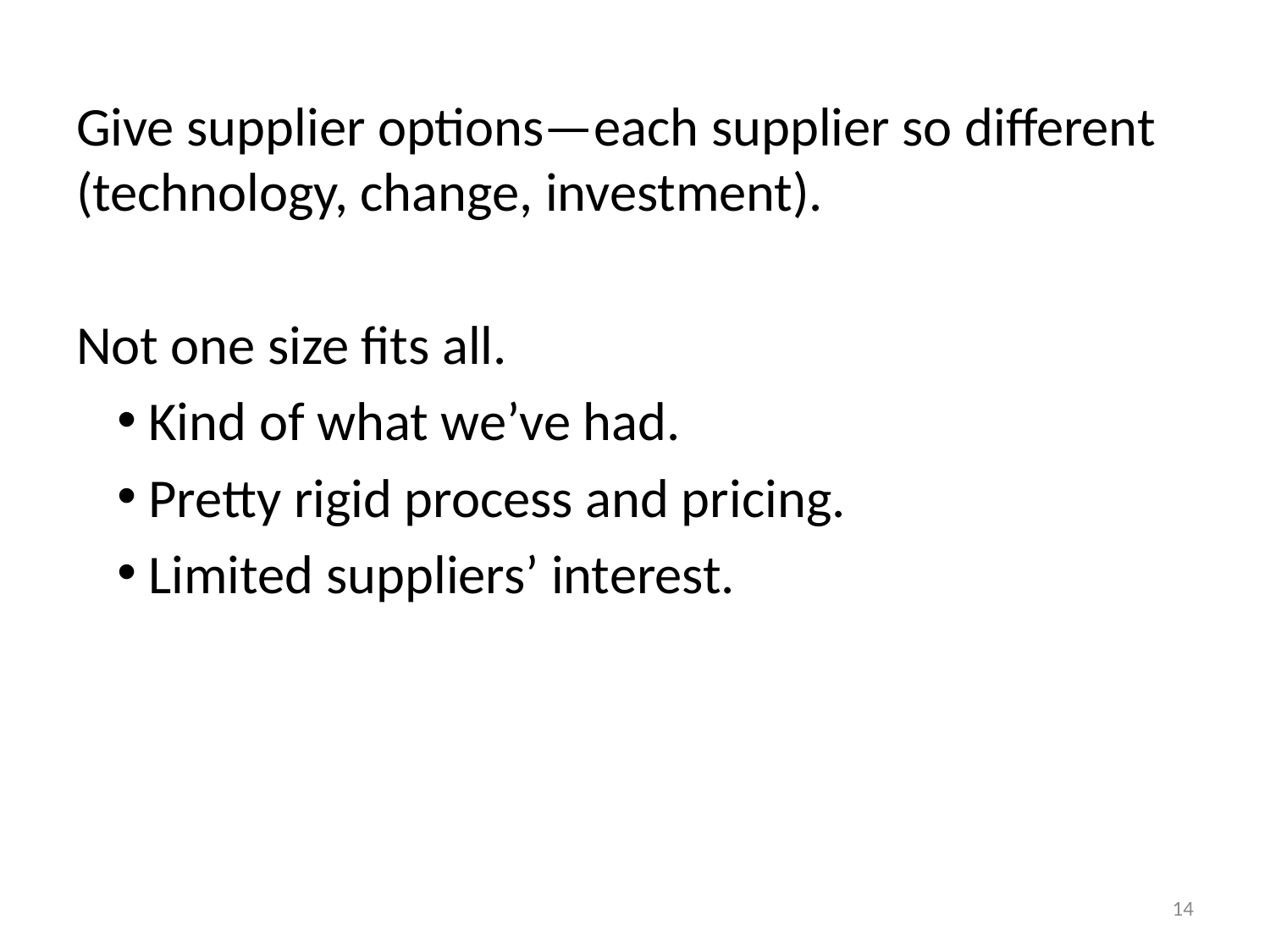

Give supplier options—each supplier so different (technology, change, investment).

Not one size fits all.
Kind of what we’ve had.
Pretty rigid process and pricing.
Limited suppliers’ interest.
14